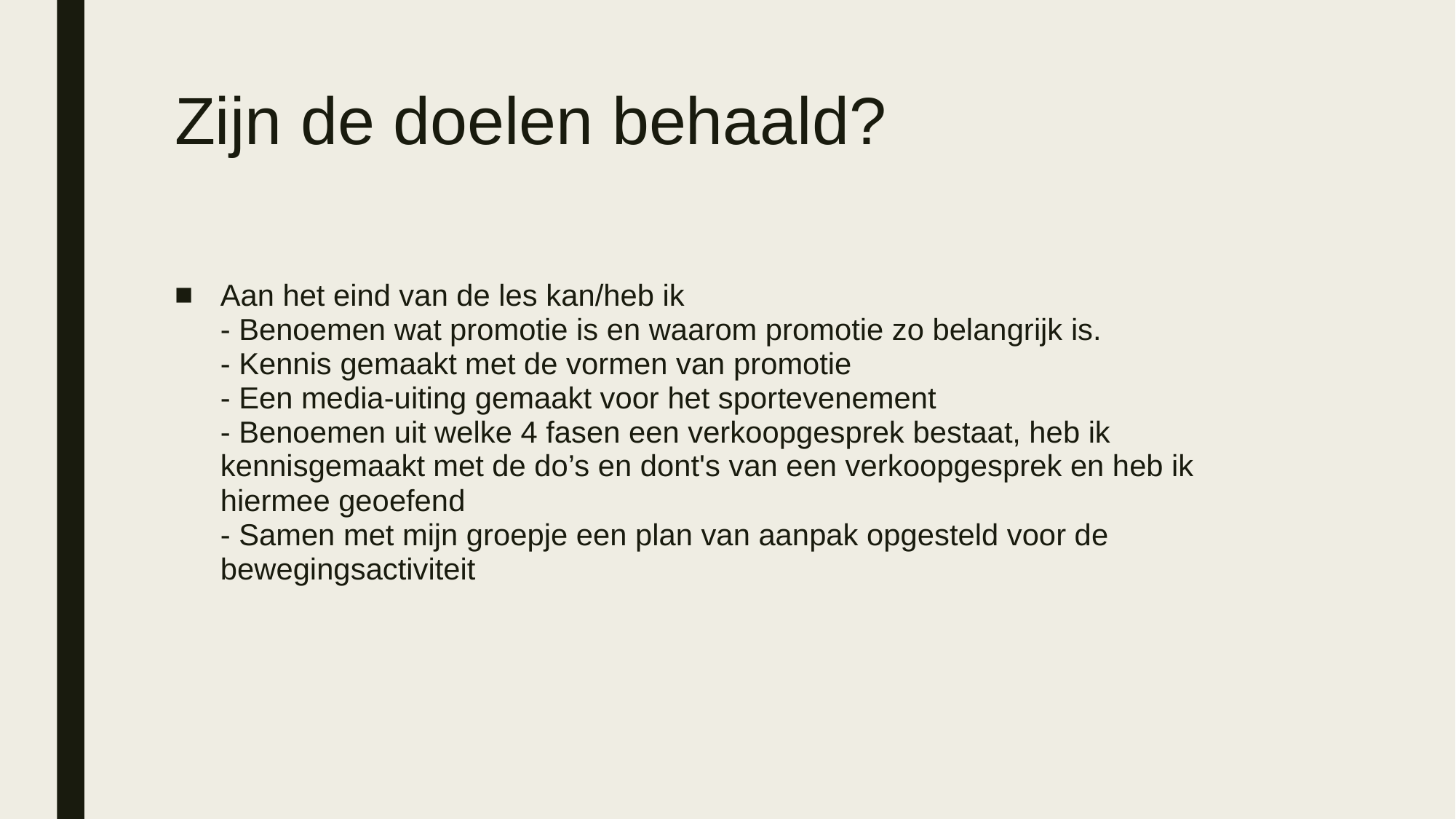

# Zijn de doelen behaald?
Aan het eind van de les kan/heb ik
- Benoemen wat promotie is en waarom promotie zo belangrijk is.
- Kennis gemaakt met de vormen van promotie
- Een media-uiting gemaakt voor het sportevenement
- Benoemen uit welke 4 fasen een verkoopgesprek bestaat, heb ik kennisgemaakt met de do’s en dont's van een verkoopgesprek en heb ik hiermee geoefend
- Samen met mijn groepje een plan van aanpak opgesteld voor de bewegingsactiviteit